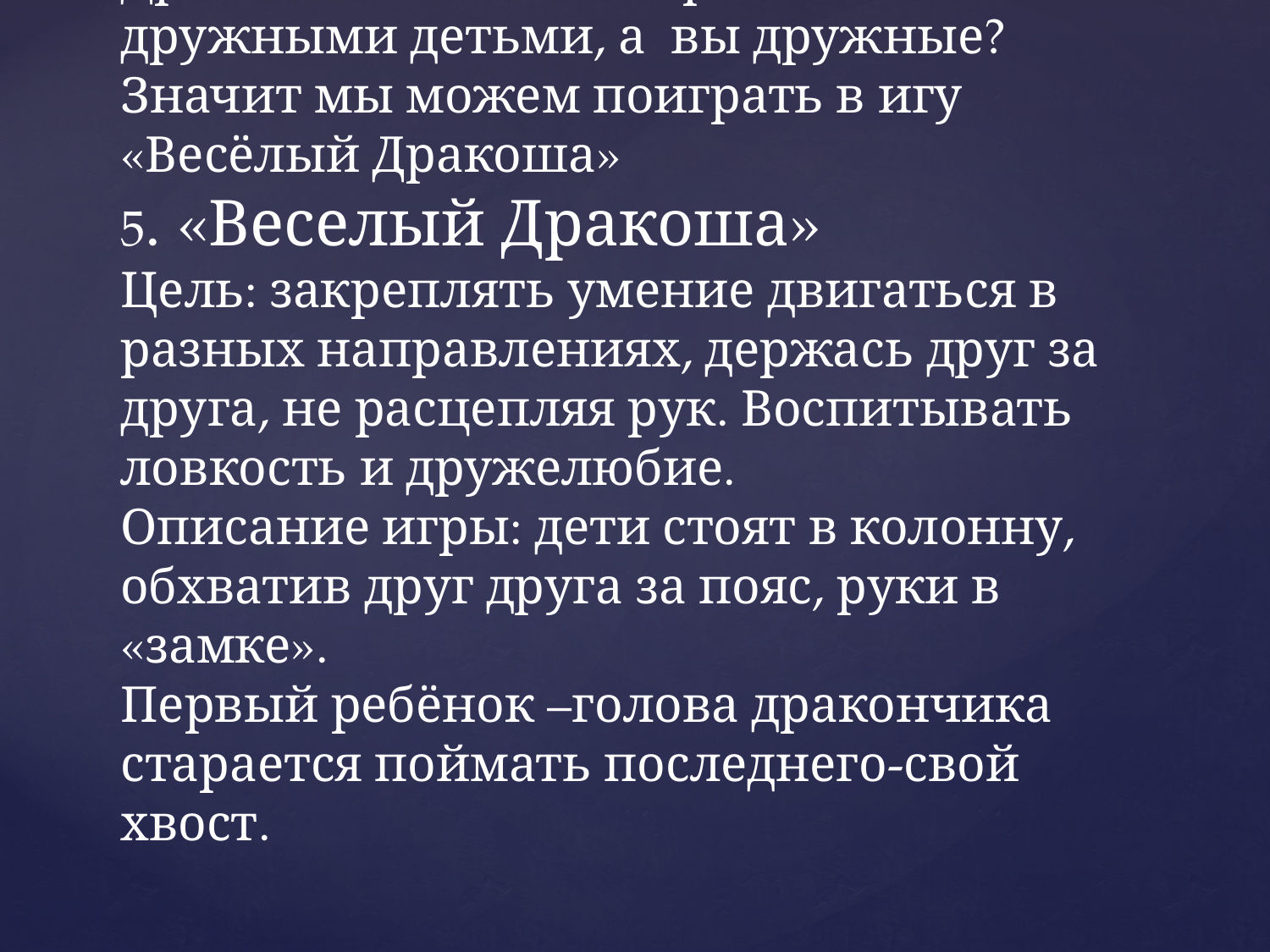

# Ребята в стране игр живёт Весёлый Дракоша. Он любит играть только с дружными детьми, а  вы дружные? Значит мы можем поиграть в игу «Весёлый Дракоша» 5. «Веселый Дракоша» Цель: закреплять умение двигаться в разных направлениях, держась друг за друга, не расцепляя рук. Воспитывать ловкость и дружелюбие. Описание игры: дети стоят в колонну, обхватив друг друга за пояс, руки в «замке». Первый ребёнок –голова дракончика старается поймать последнего-свой хвост.